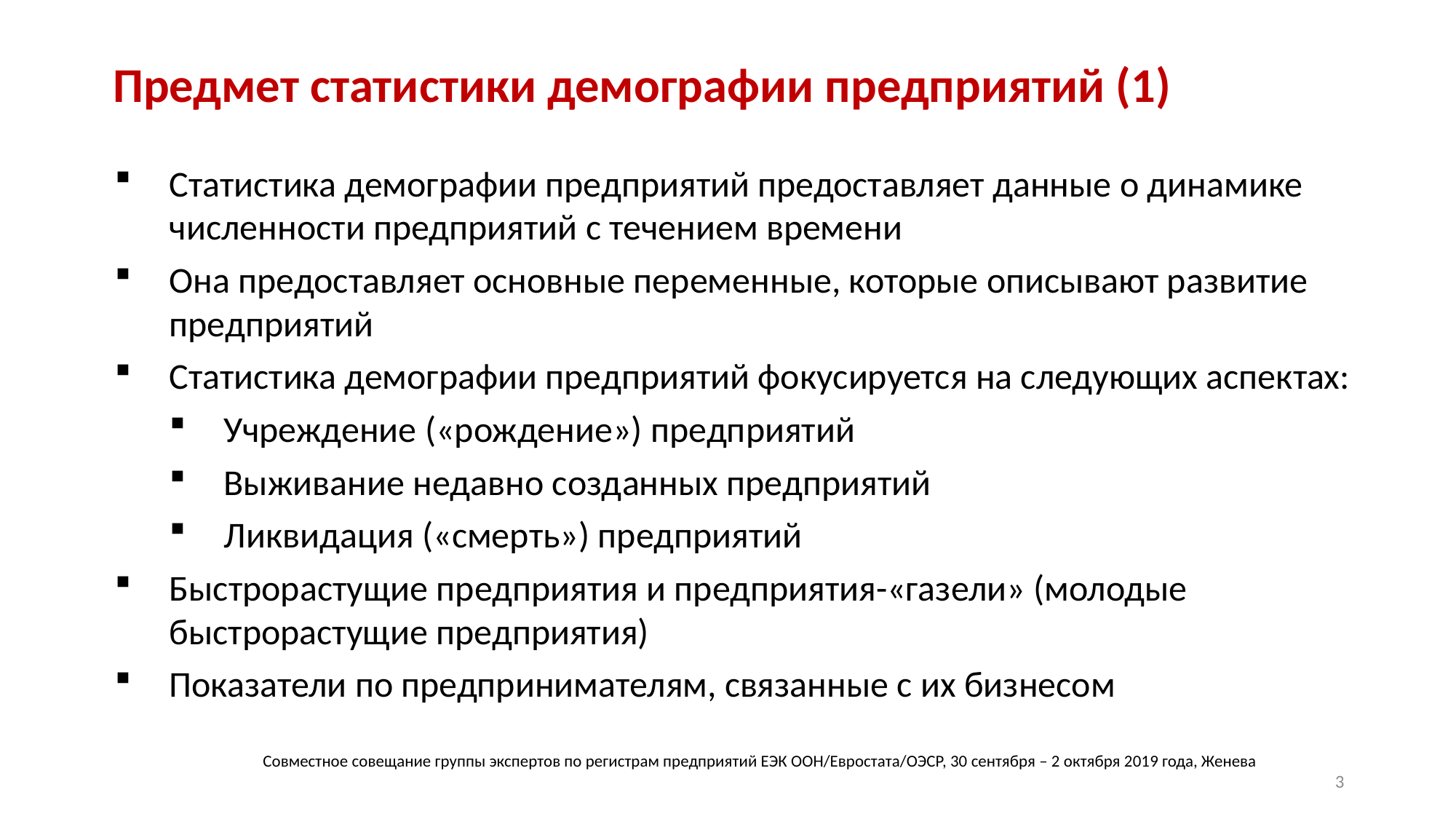

# Предмет статистики демографии предприятий (1)
Статистика демографии предприятий предоставляет данные о динамике численности предприятий с течением времени
Она предоставляет основные переменные, которые описывают развитие предприятий
Статистика демографии предприятий фокусируется на следующих аспектах:
Учреждение («рождение») предприятий
Выживание недавно созданных предприятий
Ликвидация («смерть») предприятий
Быстрорастущие предприятия и предприятия-«газели» (молодые быстрорастущие предприятия)
Показатели по предпринимателям, связанные с их бизнесом
Совместное совещание группы экспертов по регистрам предприятий ЕЭК ООН/Евростата/ОЭСР, 30 сентября – 2 октября 2019 года, Женева
3